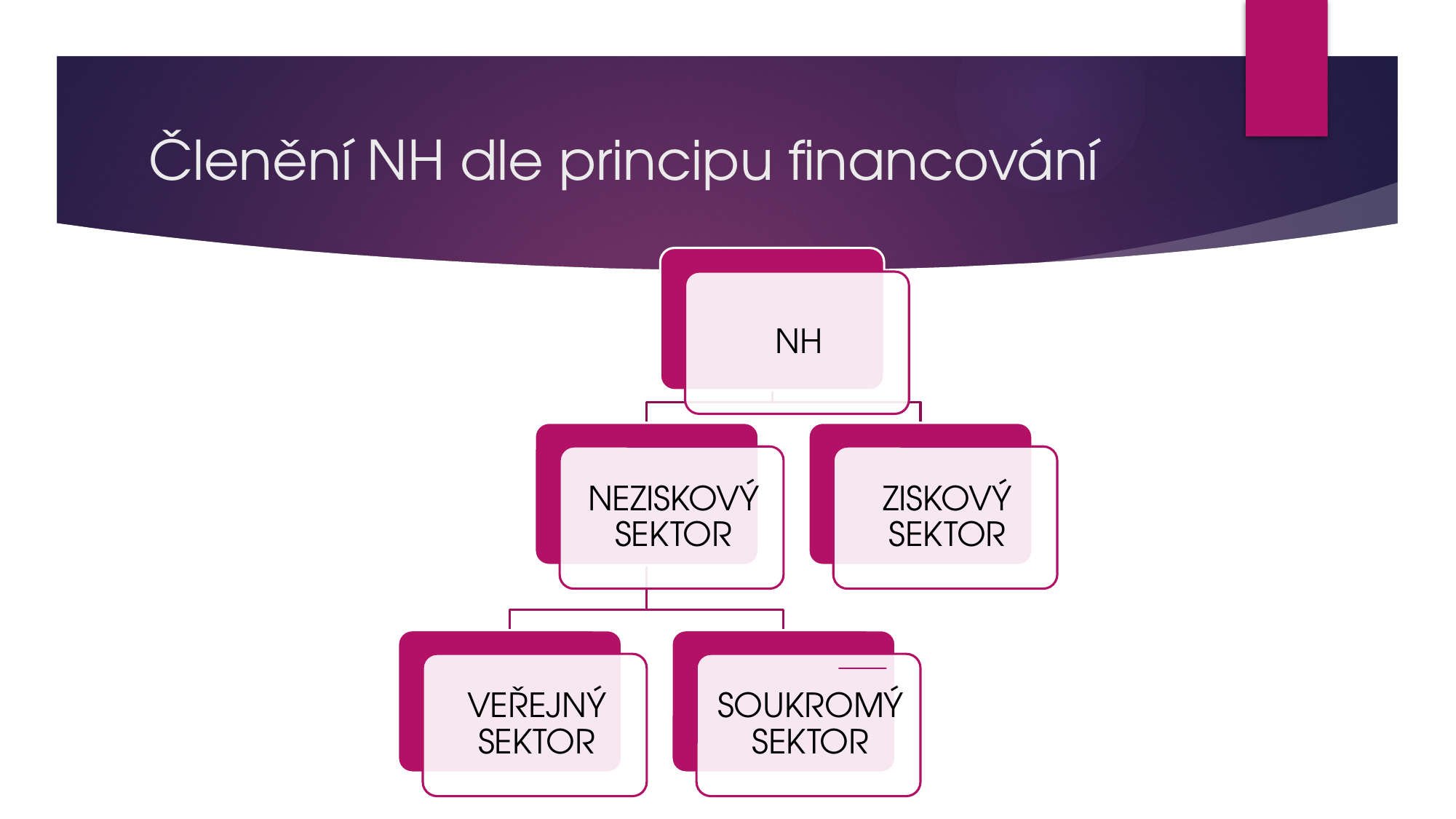

# Členění NH dle principu financování
NH
NEZISKOVÝ SEKTOR
VEŘEJNÝ SEKTOR
SOUKROMÝ SEKTOR
ZISKOVÝ SEKTOR